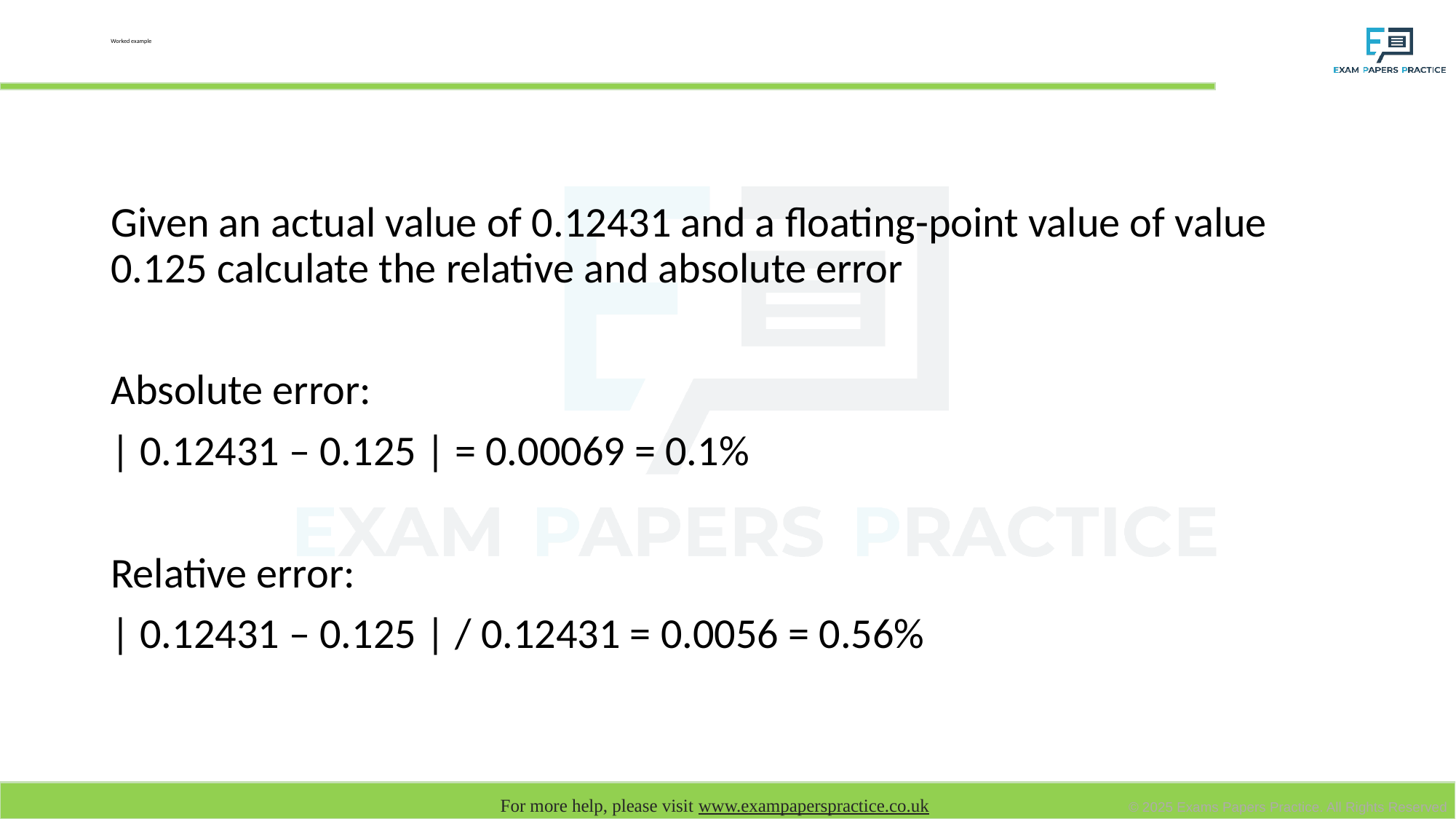

# Worked example
Given an actual value of 0.12431 and a floating-point value of value 0.125 calculate the relative and absolute error

Absolute error:
| 0.12431 – 0.125 | = 0.00069 = 0.1%

Relative error:
| 0.12431 – 0.125 | / 0.12431 = 0.0056 = 0.56%